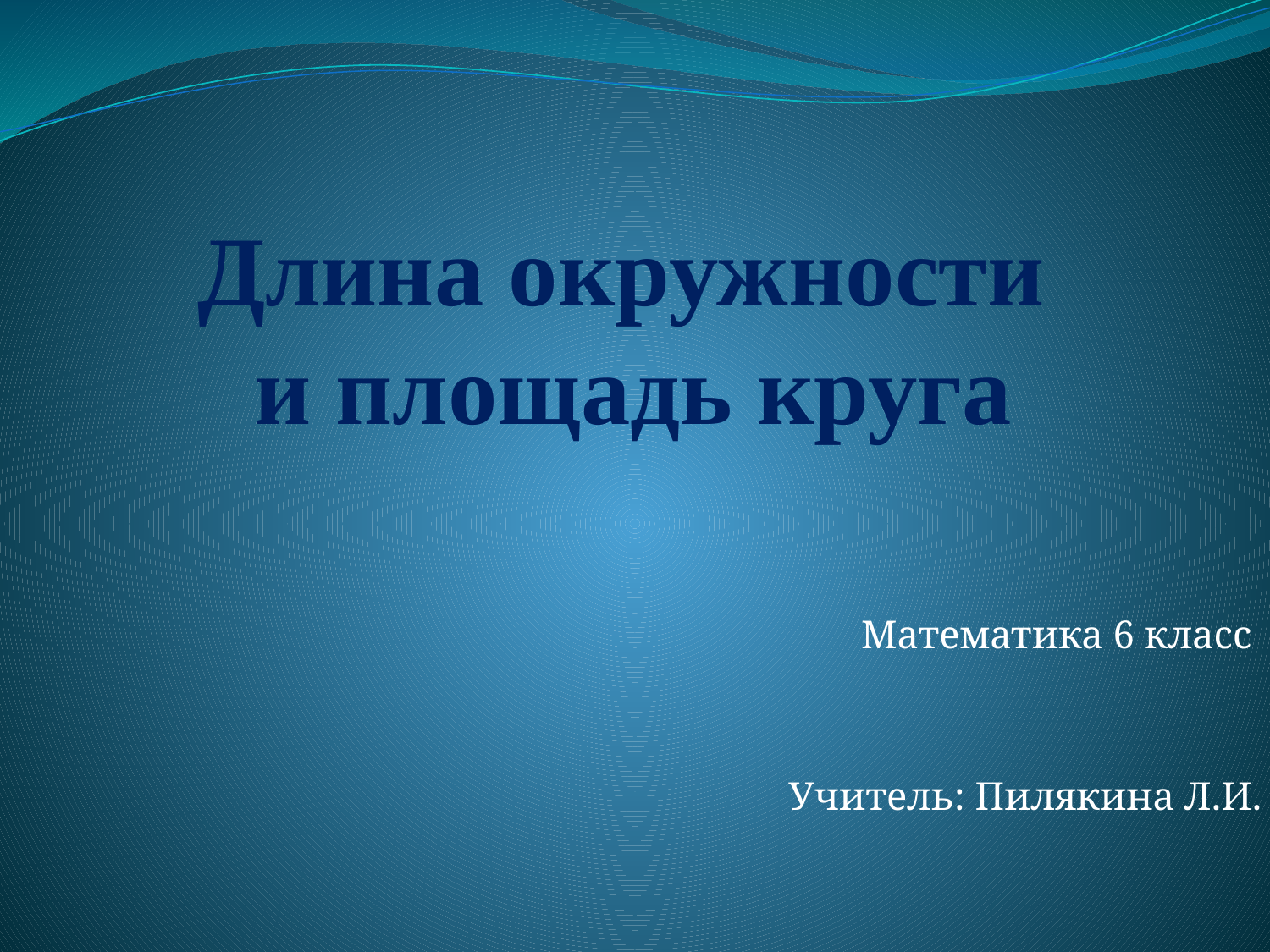

# Длина окружности и площадь круга

Математика 6 класс

Учитель: Пилякина Л.И.